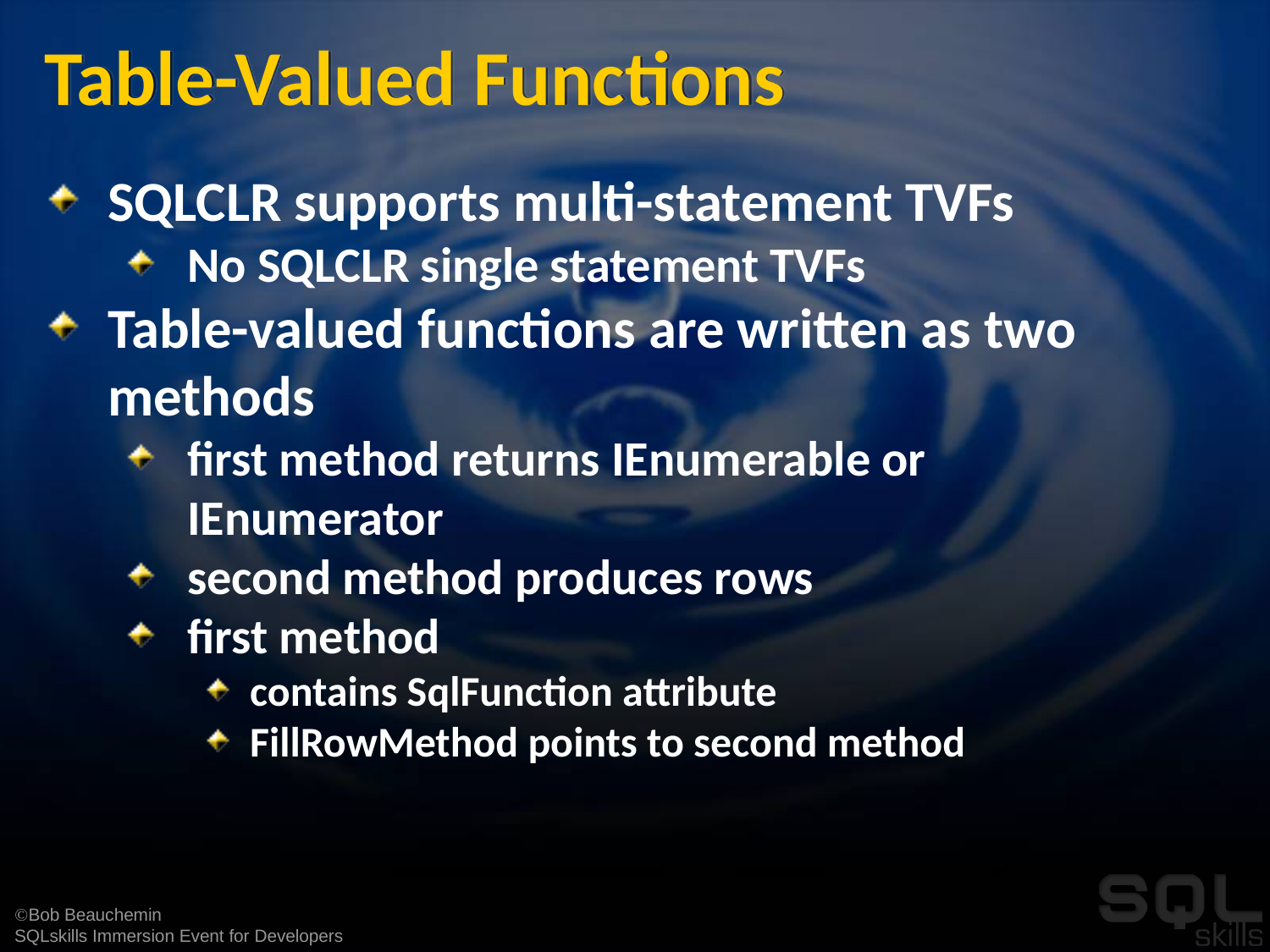

# Table-Valued Functions
SQLCLR supports multi-statement TVFs
No SQLCLR single statement TVFs
Table-valued functions are written as two methods
first method returns IEnumerable or IEnumerator
second method produces rows
first method
contains SqlFunction attribute
FillRowMethod points to second method